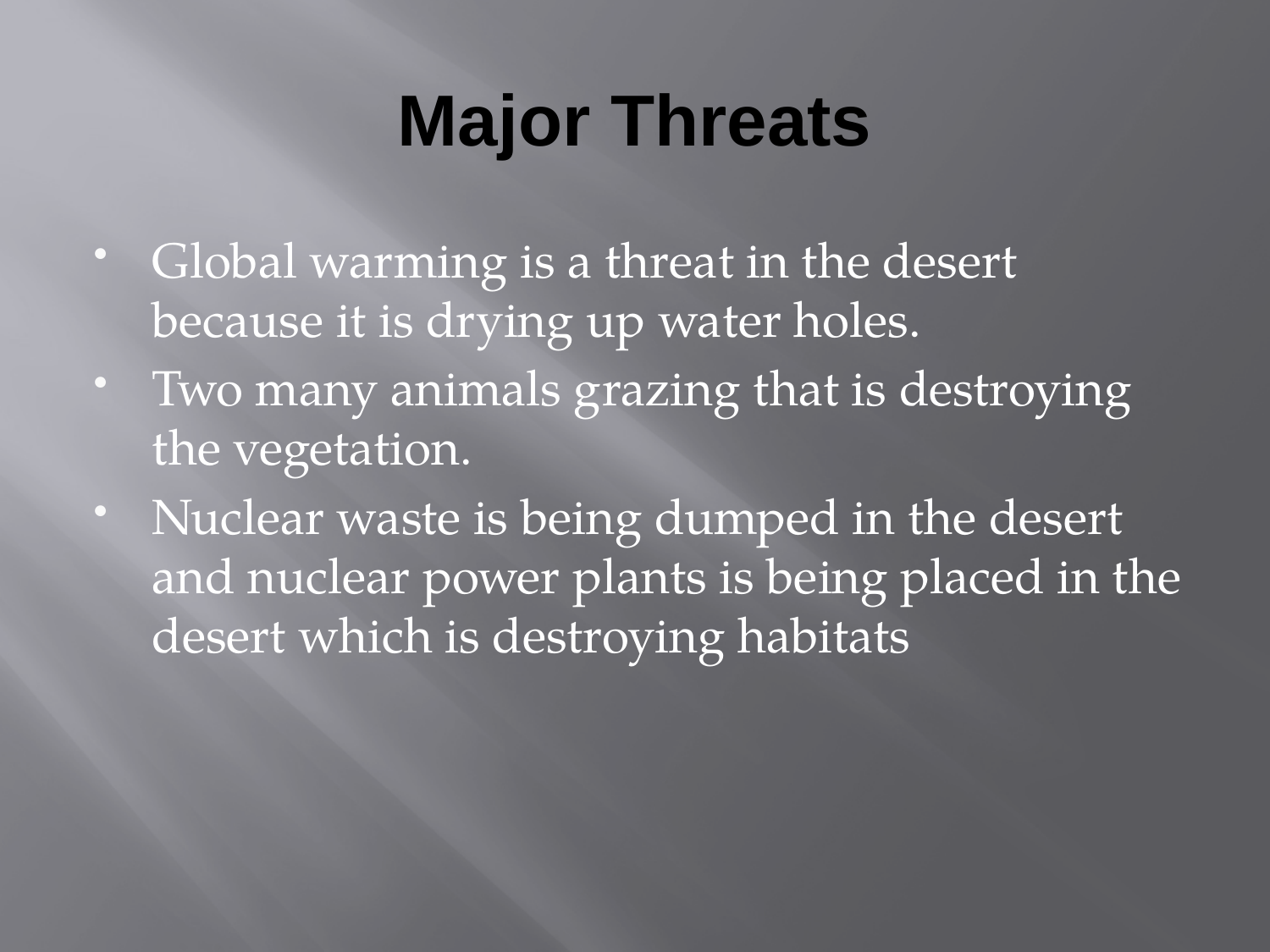

# Major Threats
Global warming is a threat in the desert because it is drying up water holes.
Two many animals grazing that is destroying the vegetation.
Nuclear waste is being dumped in the desert and nuclear power plants is being placed in the desert which is destroying habitats